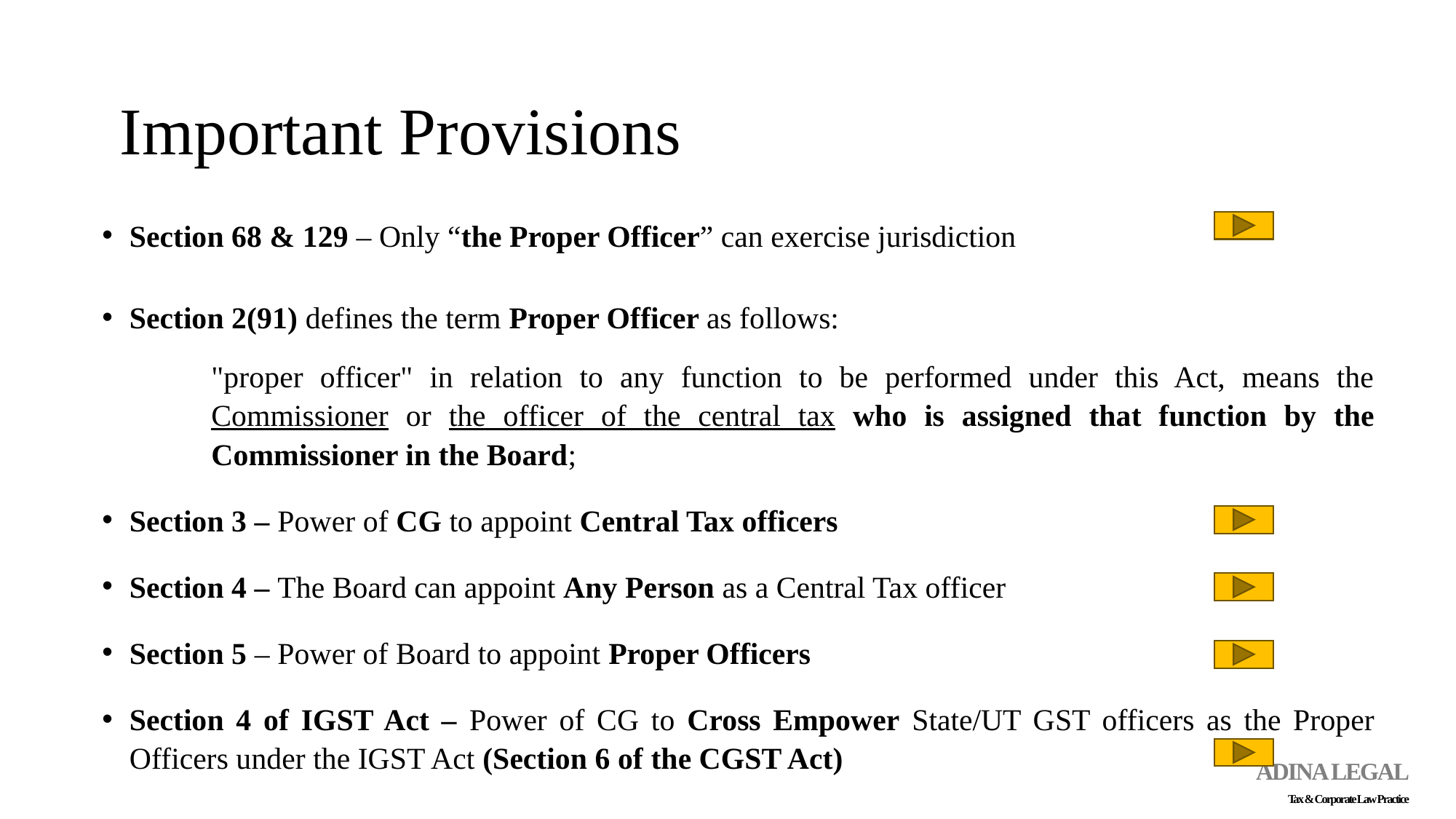

# Important Provisions
Section 68 & 129 – Only “the Proper Officer” can exercise jurisdiction
Section 2(91) defines the term Proper Officer as follows:
"proper officer" in relation to any function to be performed under this Act, means the Commissioner or the officer of the central tax who is assigned that function by the Commissioner in the Board;
Section 3 – Power of CG to appoint Central Tax officers
Section 4 – The Board can appoint Any Person as a Central Tax officer
Section 5 – Power of Board to appoint Proper Officers
Section 4 of IGST Act – Power of CG to Cross Empower State/UT GST officers as the Proper Officers under the IGST Act (Section 6 of the CGST Act)